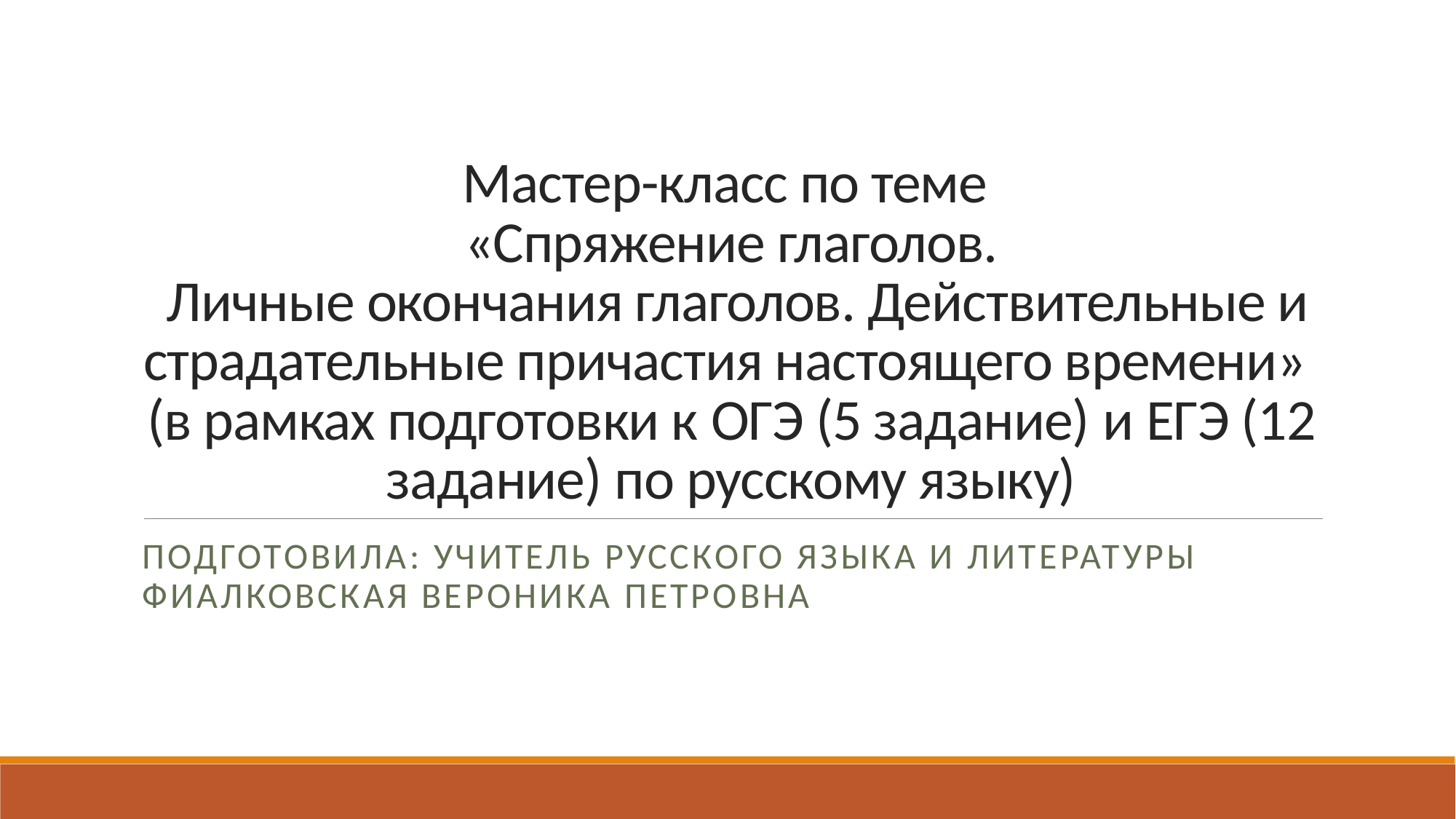

# Мастер-класс по теме «Спряжение глаголов. Личные окончания глаголов. Действительные и страдательные причастия настоящего времени» (в рамках подготовки к ОГЭ (5 задание) и ЕГЭ (12 задание) по русскому языку)
Подготовила: учитель русского языка и литературы Фиалковская Вероника Петровна